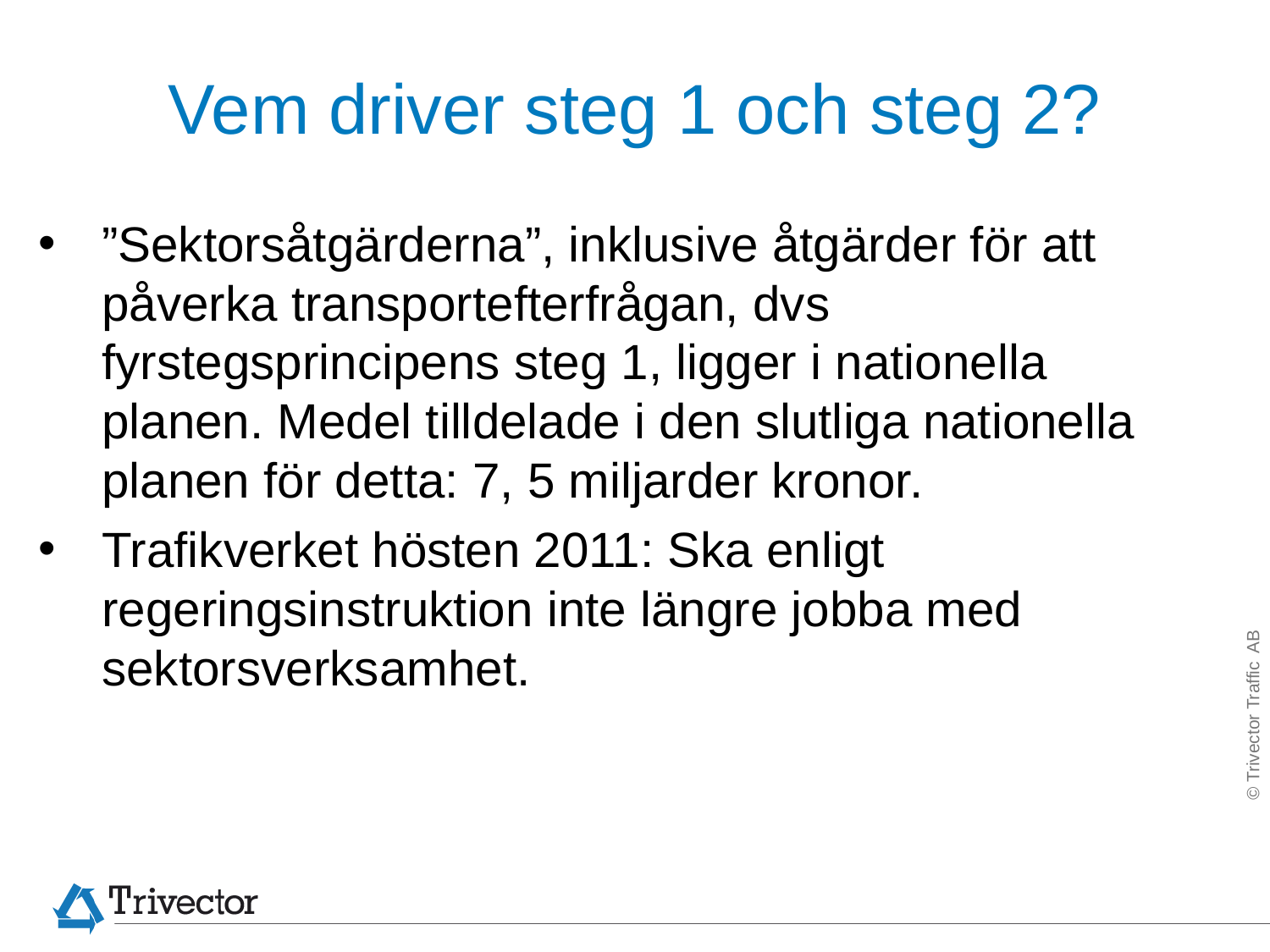

# Vem driver steg 1 och steg 2?
”Sektorsåtgärderna”, inklusive åtgärder för att påverka transportefterfrågan, dvs fyrstegsprincipens steg 1, ligger i nationella planen. Medel tilldelade i den slutliga nationella planen för detta: 7, 5 miljarder kronor.
Trafikverket hösten 2011: Ska enligt regeringsinstruktion inte längre jobba med sektorsverksamhet.